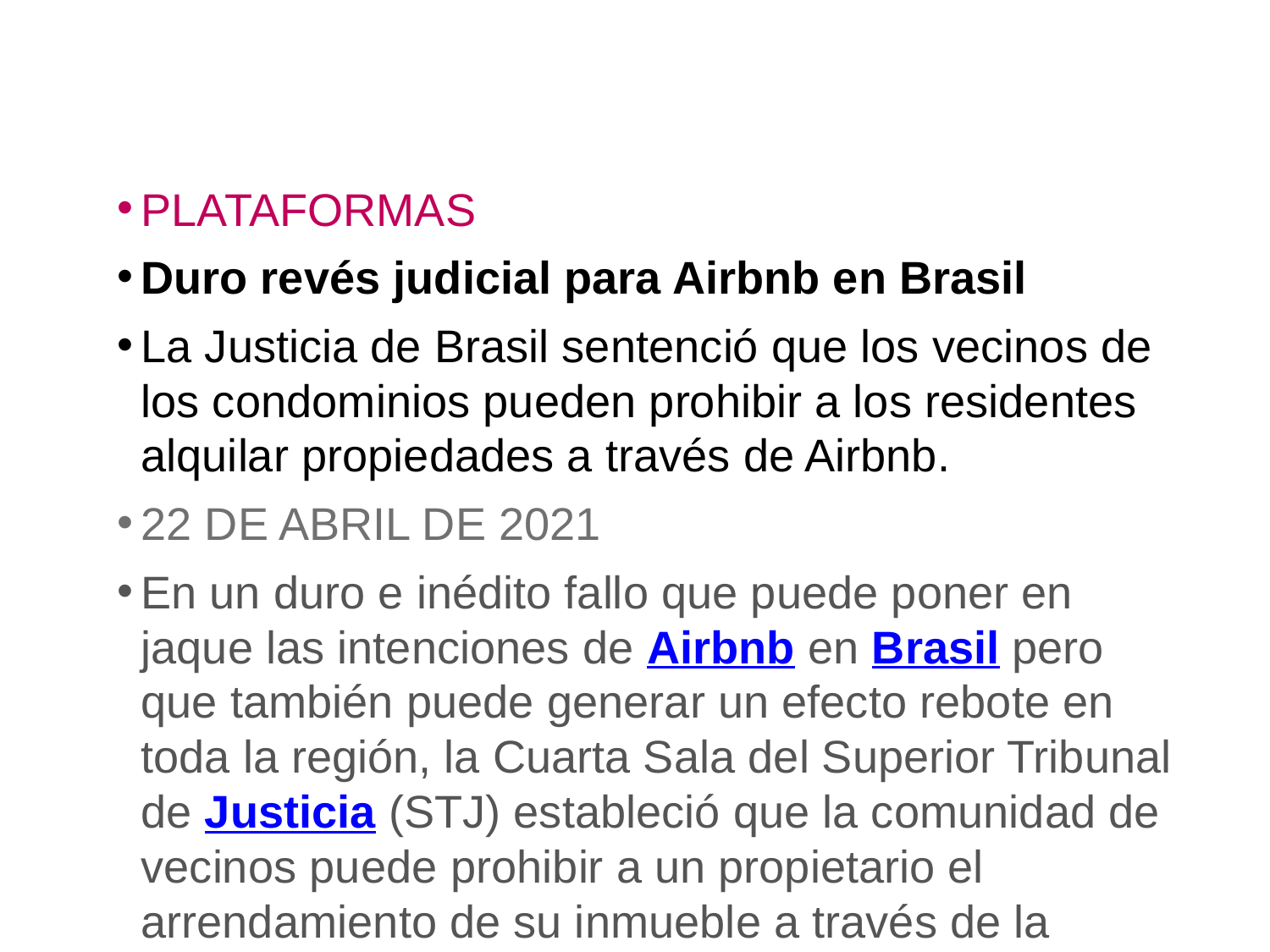

PLATAFORMAS
Duro revés judicial para Airbnb en Brasil
La Justicia de Brasil sentenció que los vecinos de los condominios pueden prohibir a los residentes alquilar propiedades a través de Airbnb.
22 DE ABRIL DE 2021
En un duro e inédito fallo que puede poner en jaque las intenciones de Airbnb en Brasil pero que también puede generar un efecto rebote en toda la región, la Cuarta Sala del Superior Tribunal de Justicia (STJ) estableció que la comunidad de vecinos puede prohibir a un propietario el arrendamiento de su inmueble a través de la famosa aplicación digital.